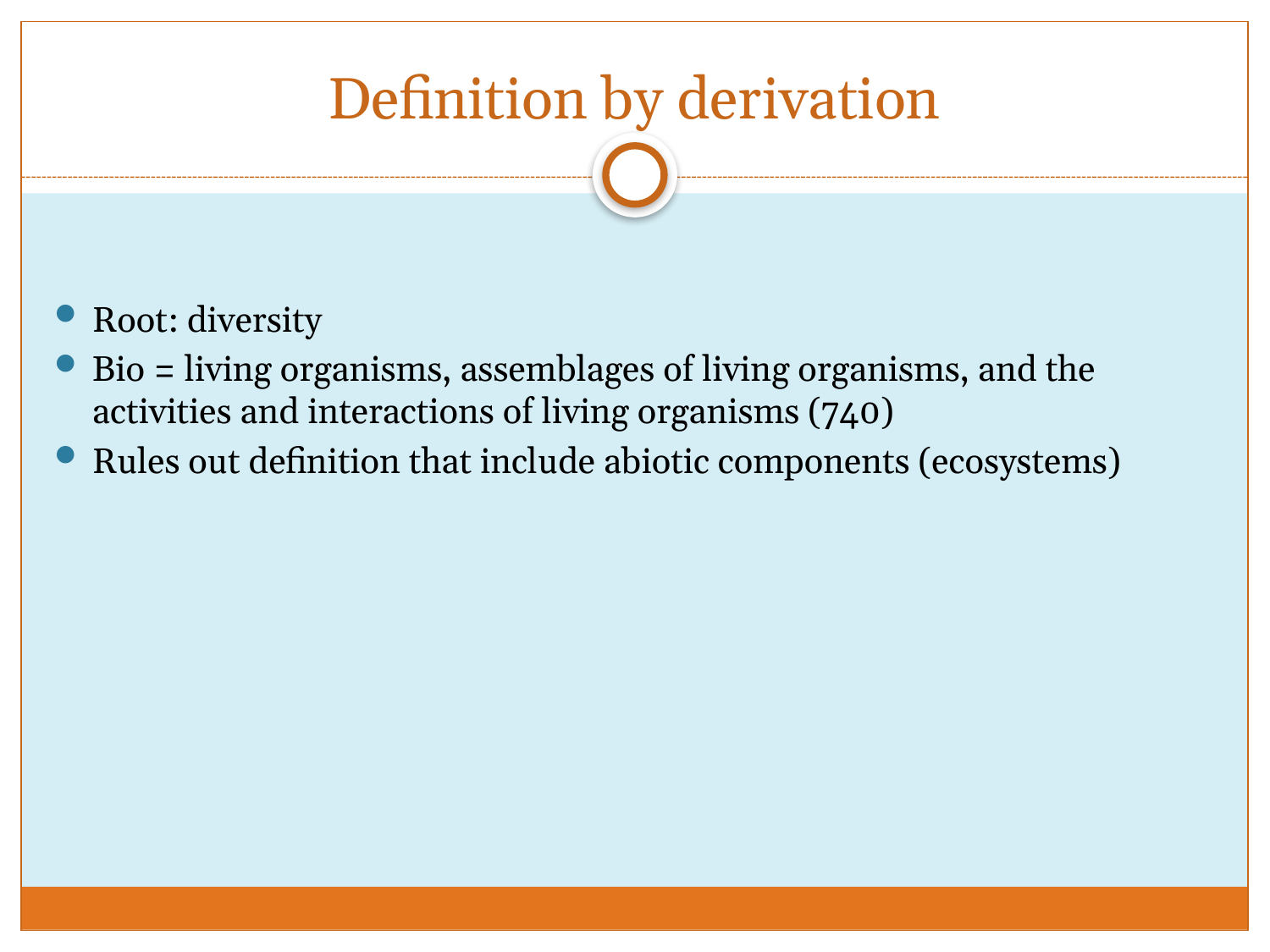

# Definition by derivation
Root: diversity
Bio = living organisms, assemblages of living organisms, and the activities and interactions of living organisms (740)
Rules out definition that include abiotic components (ecosystems)